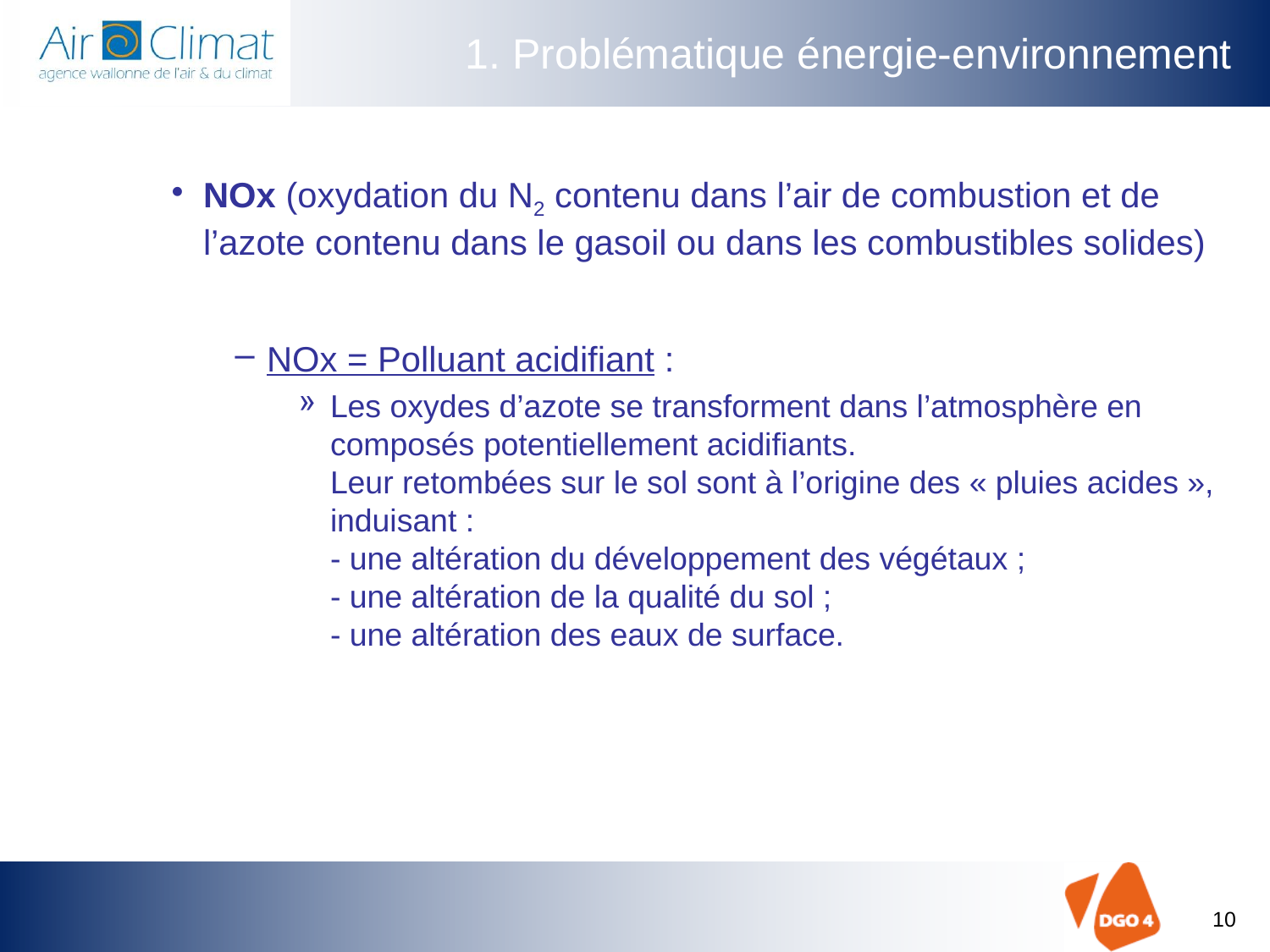

# 1. Problématique énergie-environnement

NOx (oxydation du N2 contenu dans l’air de combustion et de l’azote contenu dans le gasoil ou dans les combustibles solides)

NOx = Polluant acidifiant :
Les oxydes d’azote se transforment dans l’atmosphère en composés potentiellement acidifiants.
Leur retombées sur le sol sont à l’origine des « pluies acides », induisant :
- une altération du développement des végétaux ;
- une altération de la qualité du sol ;
- une altération des eaux de surface.

10